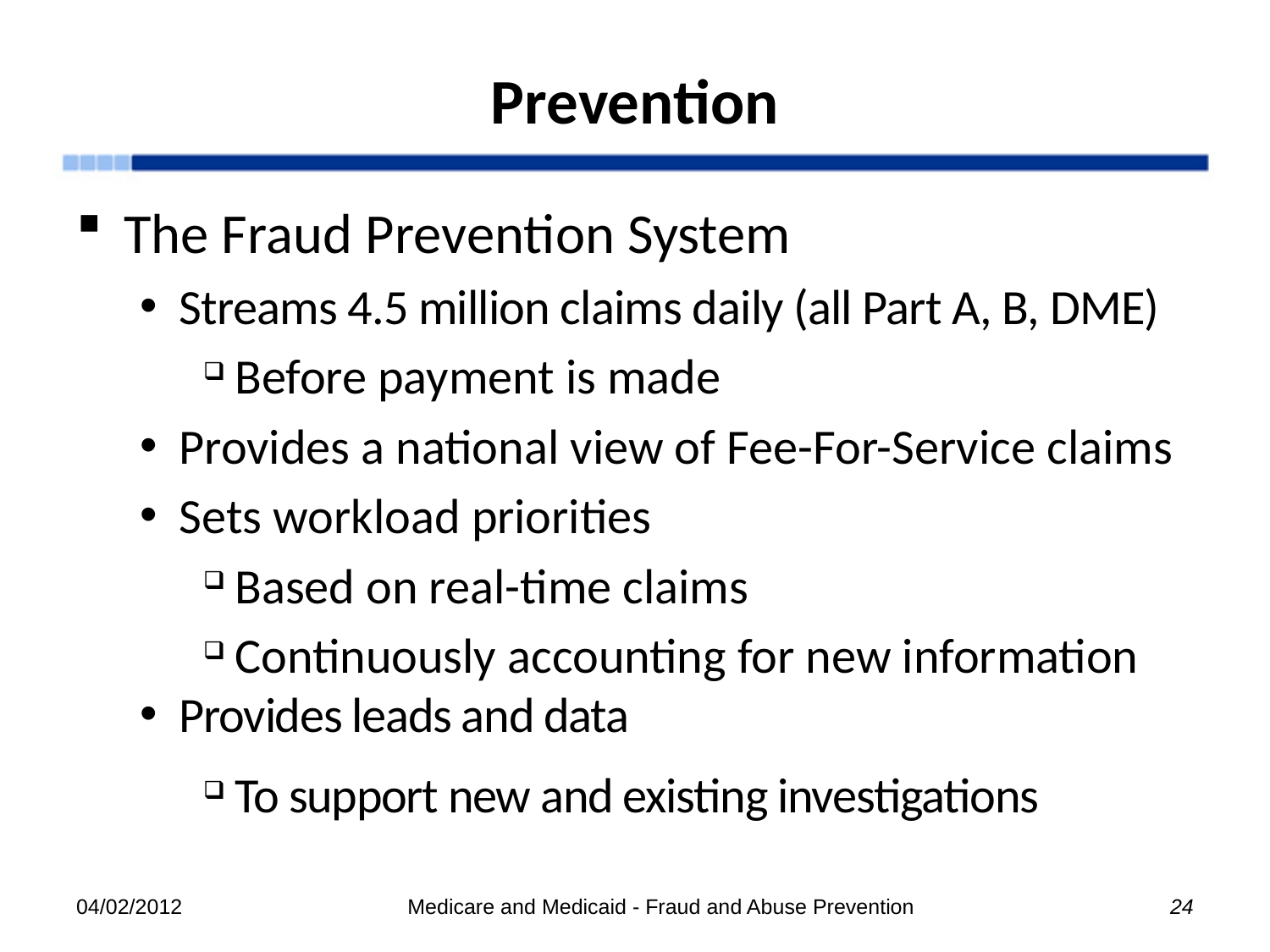

# Prevention
The Fraud Prevention System
Streams 4.5 million claims daily (all Part A, B, DME)
Before payment is made
Provides a national view of Fee-For-Service claims
Sets workload priorities
Based on real-time claims
Continuously accounting for new information
Provides leads and data
To support new and existing investigations
04/02/2012
Medicare and Medicaid - Fraud and Abuse Prevention
24